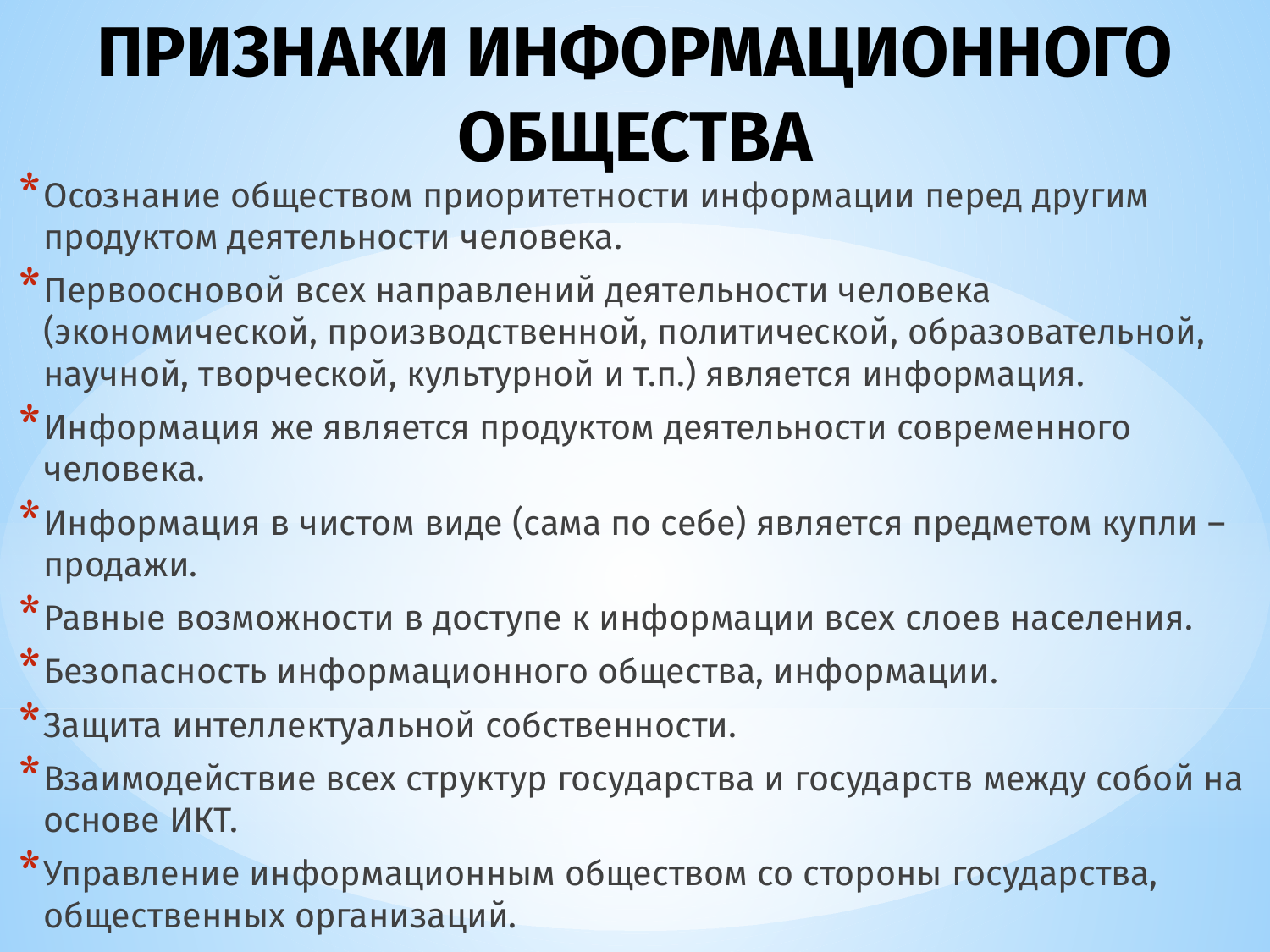

# ПРИЗНАКИ ИНФОРМАЦИОННОГО ОБЩЕСТВА
Осознание обществом приоритетности информации перед другим продуктом деятельности человека.
Первоосновой всех направлений деятельности человека (экономической, производственной, политической, образовательной, научной, творческой, культурной и т.п.) является информация.
Информация же является продуктом деятельности современного человека.
Информация в чистом виде (сама по себе) является предметом купли – продажи.
Равные возможности в доступе к информации всех слоев населения.
Безопасность информационного общества, информации.
Защита интеллектуальной собственности.
Взаимодействие всех структур государства и государств между собой на основе ИКТ.
Управление информационным обществом со стороны государства, общественных организаций.